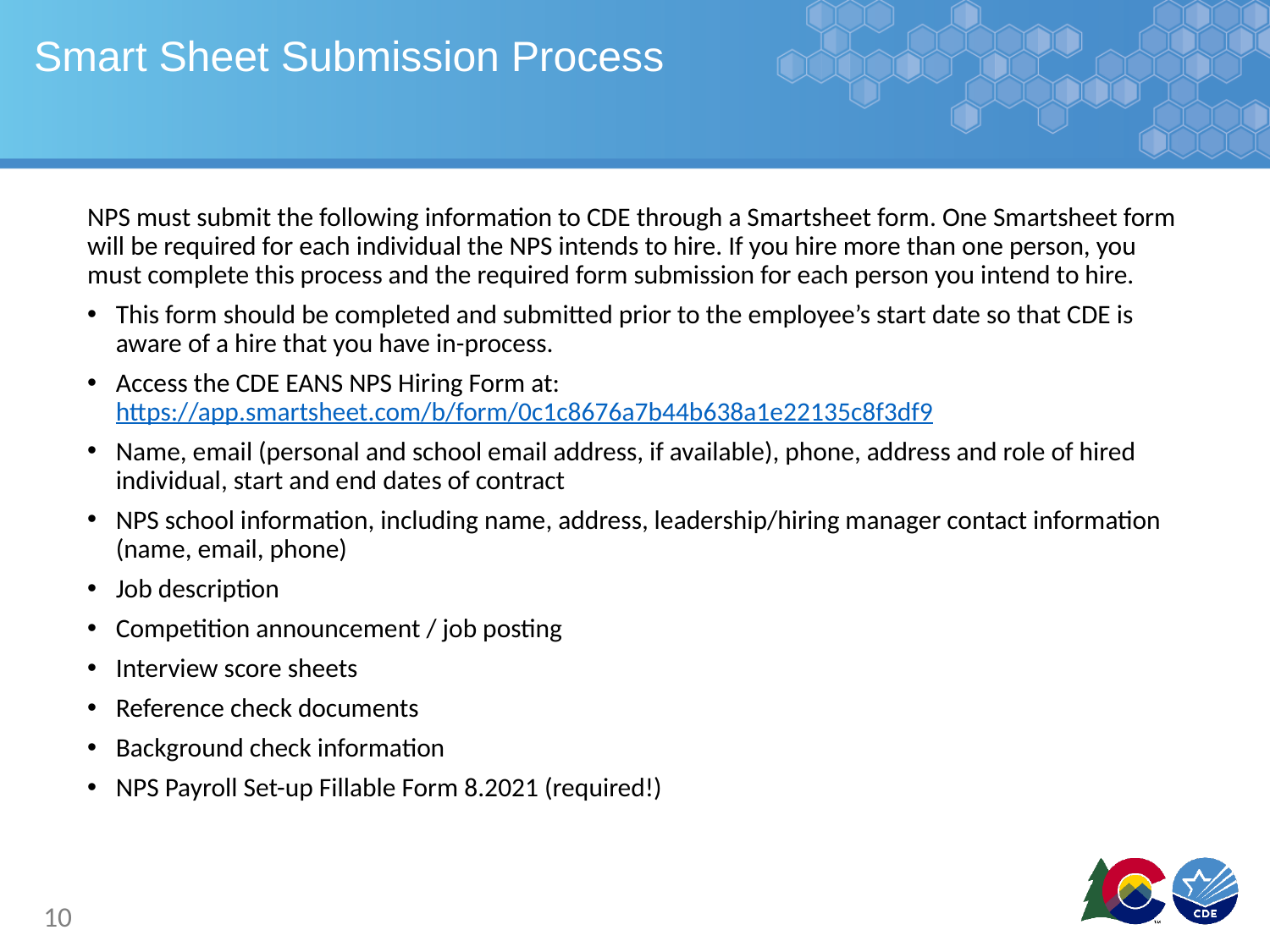

# Smart Sheet Submission Process
NPS must submit the following information to CDE through a Smartsheet form. One Smartsheet form will be required for each individual the NPS intends to hire. If you hire more than one person, you must complete this process and the required form submission for each person you intend to hire.
This form should be completed and submitted prior to the employee’s start date so that CDE is aware of a hire that you have in-process.
Access the CDE EANS NPS Hiring Form at: https://app.smartsheet.com/b/form/0c1c8676a7b44b638a1e22135c8f3df9
Name, email (personal and school email address, if available), phone, address and role of hired individual, start and end dates of contract
NPS school information, including name, address, leadership/hiring manager contact information (name, email, phone)
Job description
Competition announcement / job posting
Interview score sheets
Reference check documents
Background check information
NPS Payroll Set-up Fillable Form 8.2021 (required!)

10